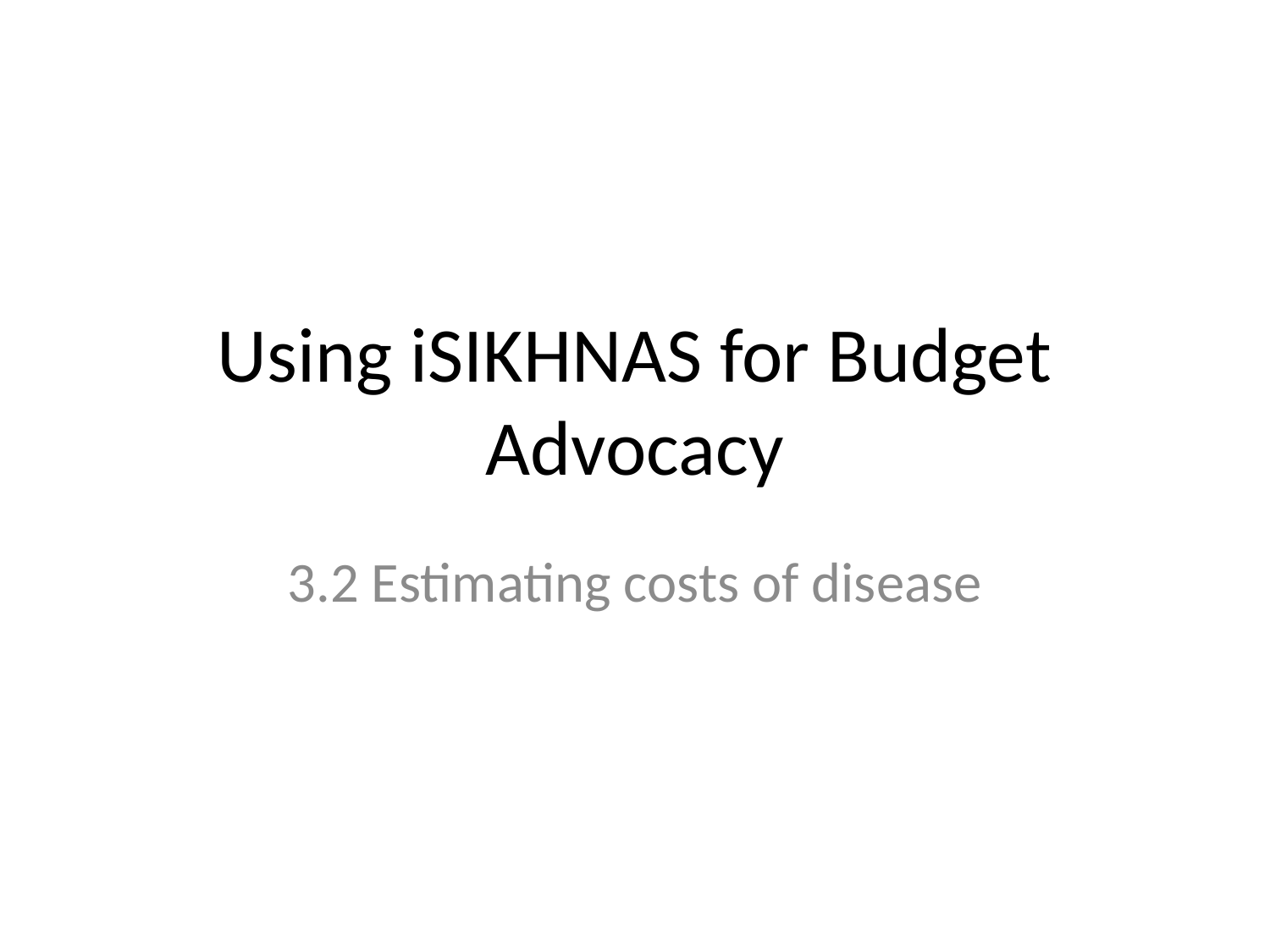

# Using iSIKHNAS for Budget Advocacy
3.2 Estimating costs of disease